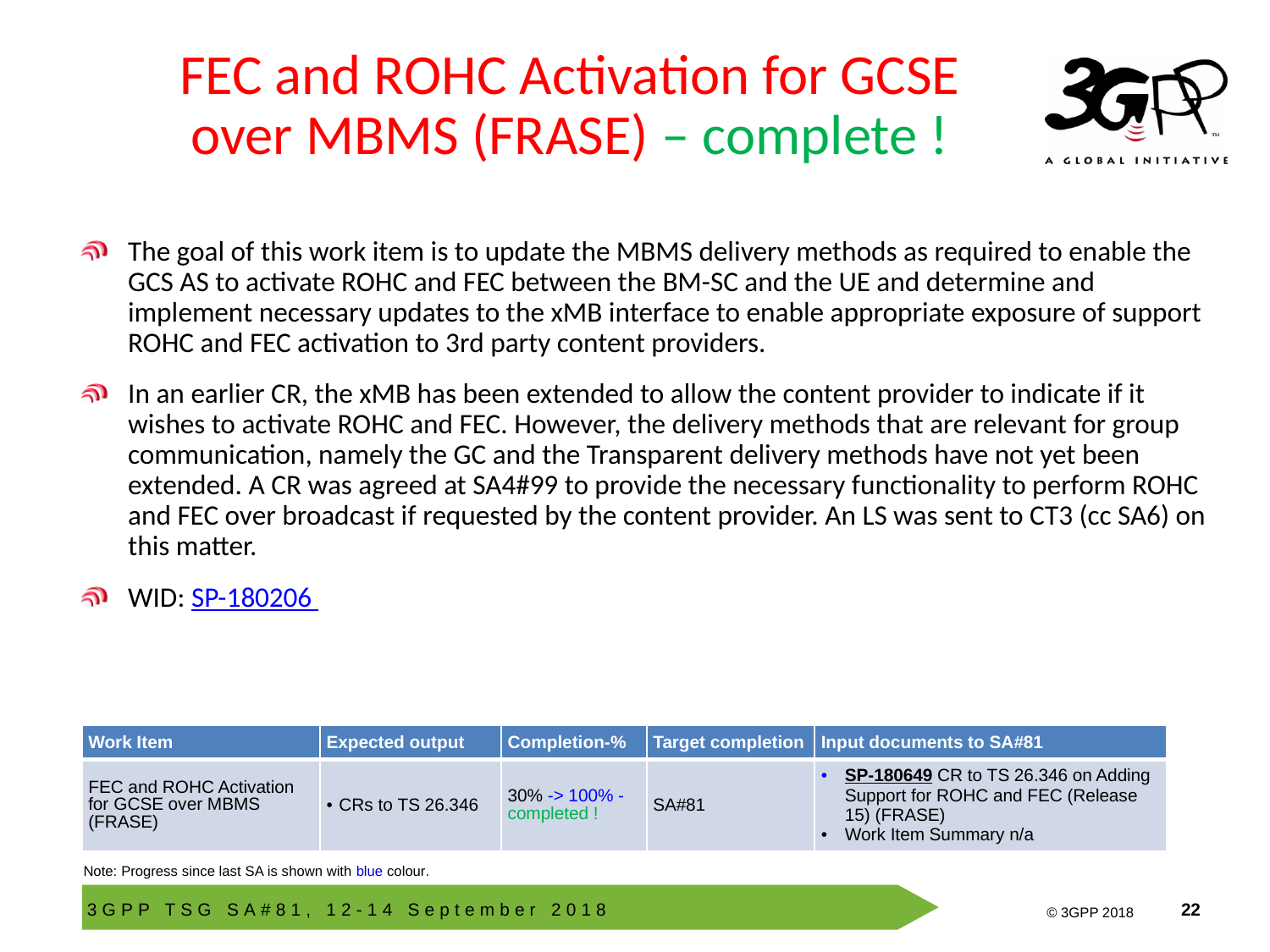

# FEC and ROHC Activation for GCSE over MBMS (FRASE) – complete !
The goal of this work item is to update the MBMS delivery methods as required to enable the GCS AS to activate ROHC and FEC between the BM-SC and the UE and determine and implement necessary updates to the xMB interface to enable appropriate exposure of support ROHC and FEC activation to 3rd party content providers.
In an earlier CR, the xMB has been extended to allow the content provider to indicate if it wishes to activate ROHC and FEC. However, the delivery methods that are relevant for group communication, namely the GC and the Transparent delivery methods have not yet been extended. A CR was agreed at SA4#99 to provide the necessary functionality to perform ROHC and FEC over broadcast if requested by the content provider. An LS was sent to CT3 (cc SA6) on this matter.
WID: SP-180206
| Work Item | Expected output | Completion-% | Target completion | Input documents to SA#81 |
| --- | --- | --- | --- | --- |
| FEC and ROHC Activation for GCSE over MBMS (FRASE) | CRs to TS 26.346 | 30% -> 100% - completed ! | SA#81 | SP-180649 CR to TS 26.346 on Adding Support for ROHC and FEC (Release 15) (FRASE) Work Item Summary n/a |
Note: Progress since last SA is shown with blue colour.